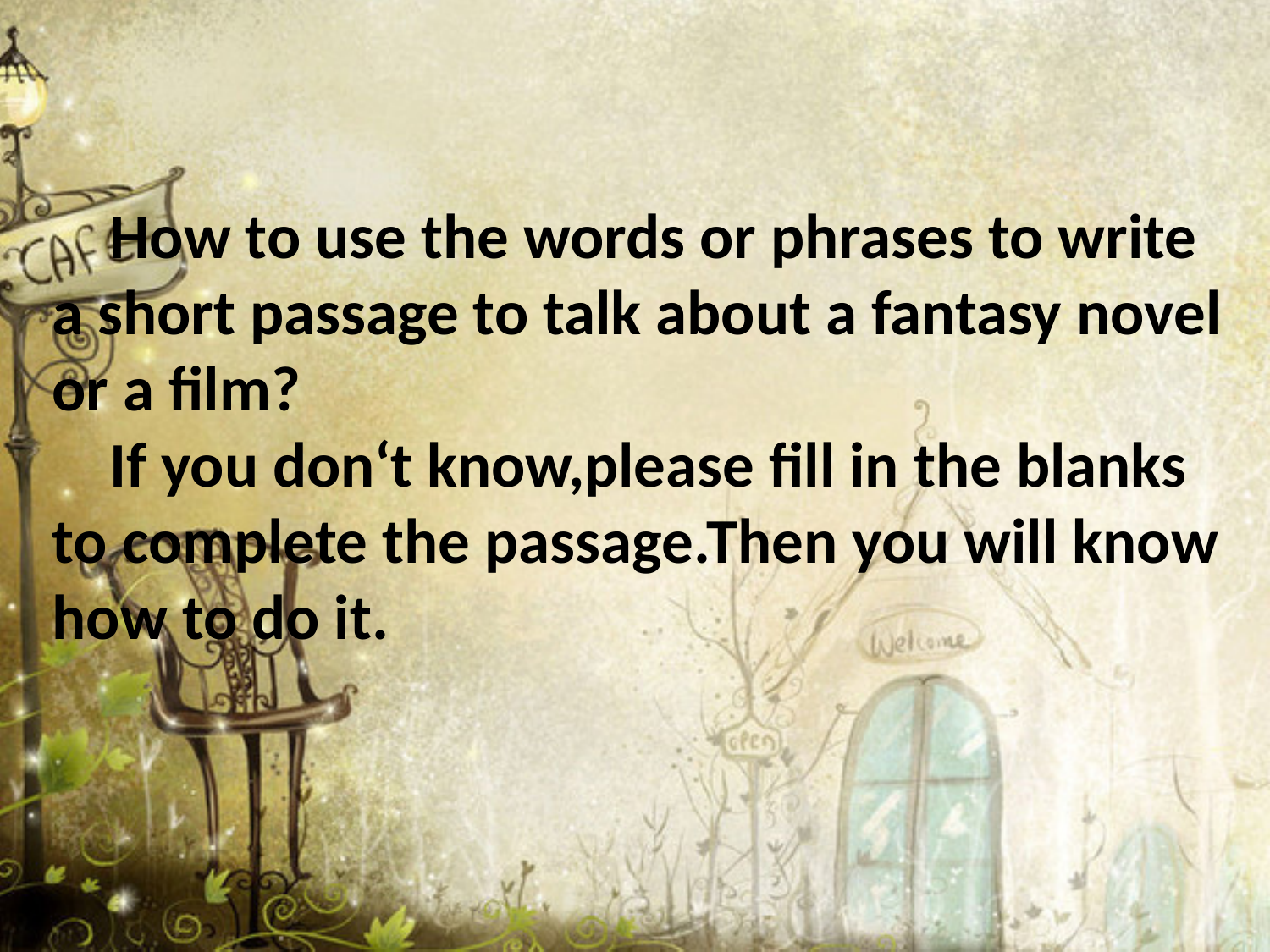

How to use the words or phrases to write a short passage to talk about a fantasy novel or a film?
    If you don‘t know,please fill in the blanks to complete the passage.Then you will know how to do it.